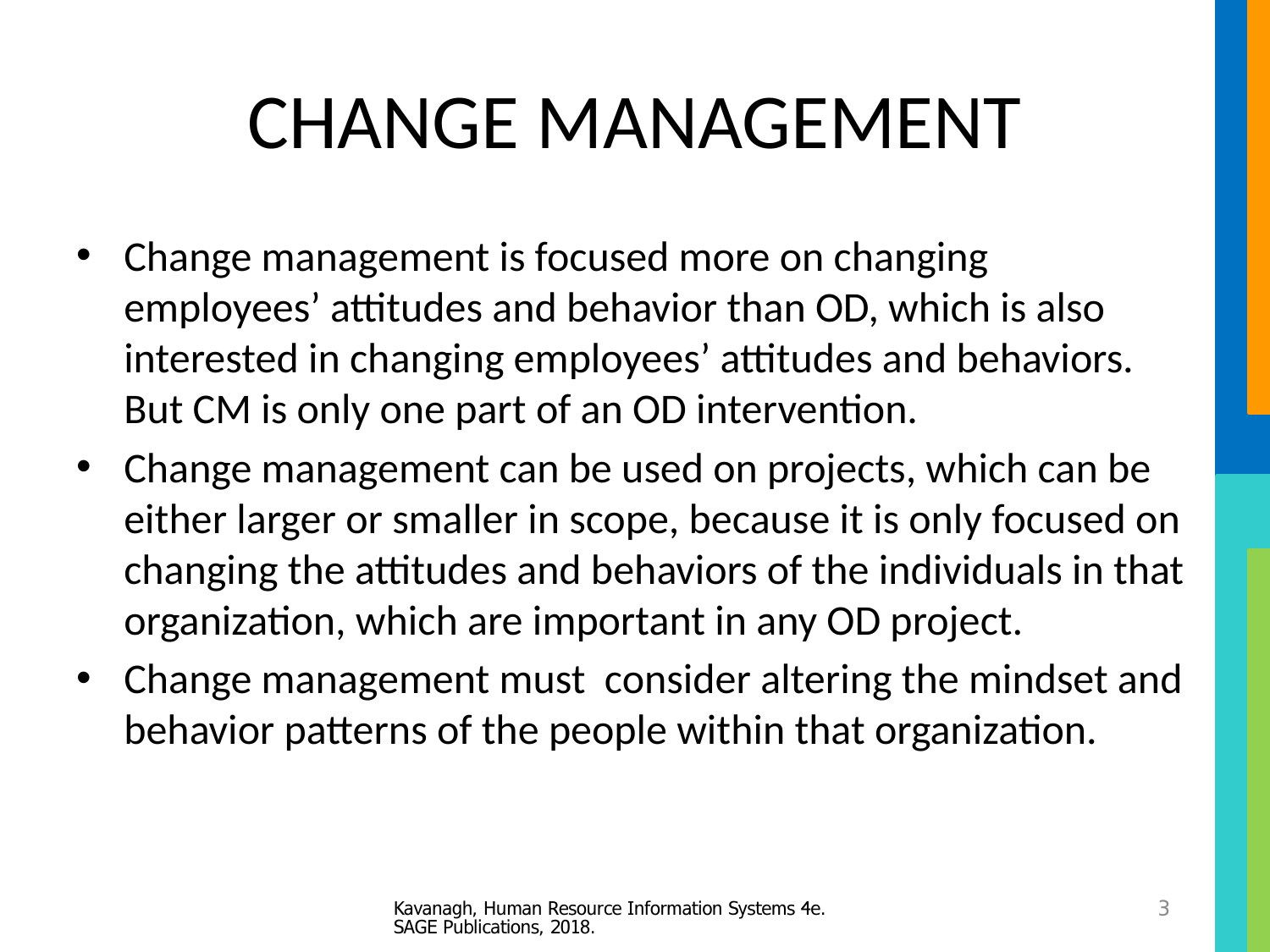

# CHANGE MANAGEMENT
Change management is focused more on changing employees’ attitudes and behavior than OD, which is also interested in changing employees’ attitudes and behaviors. But CM is only one part of an OD intervention.
Change management can be used on projects, which can be either larger or smaller in scope, because it is only focused on changing the attitudes and behaviors of the individuals in that organization, which are important in any OD project.
Change management must  consider altering the mindset and behavior patterns of the people within that organization.
Kavanagh, Human Resource Information Systems 4e. SAGE Publications, 2018.
3